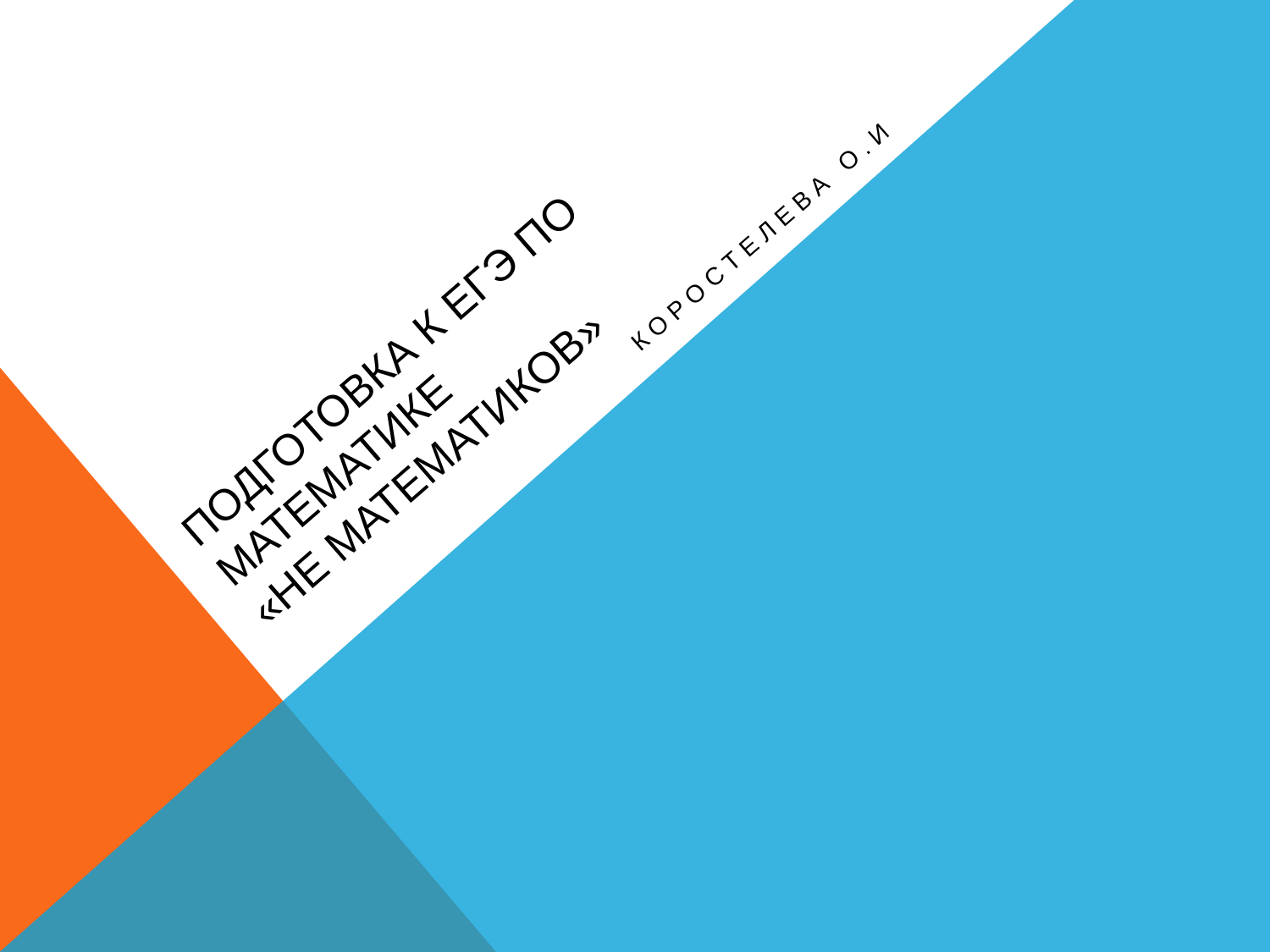

# Подготовка к ЕГЭ по математике «не математиков»
                                 Коростелева О.И